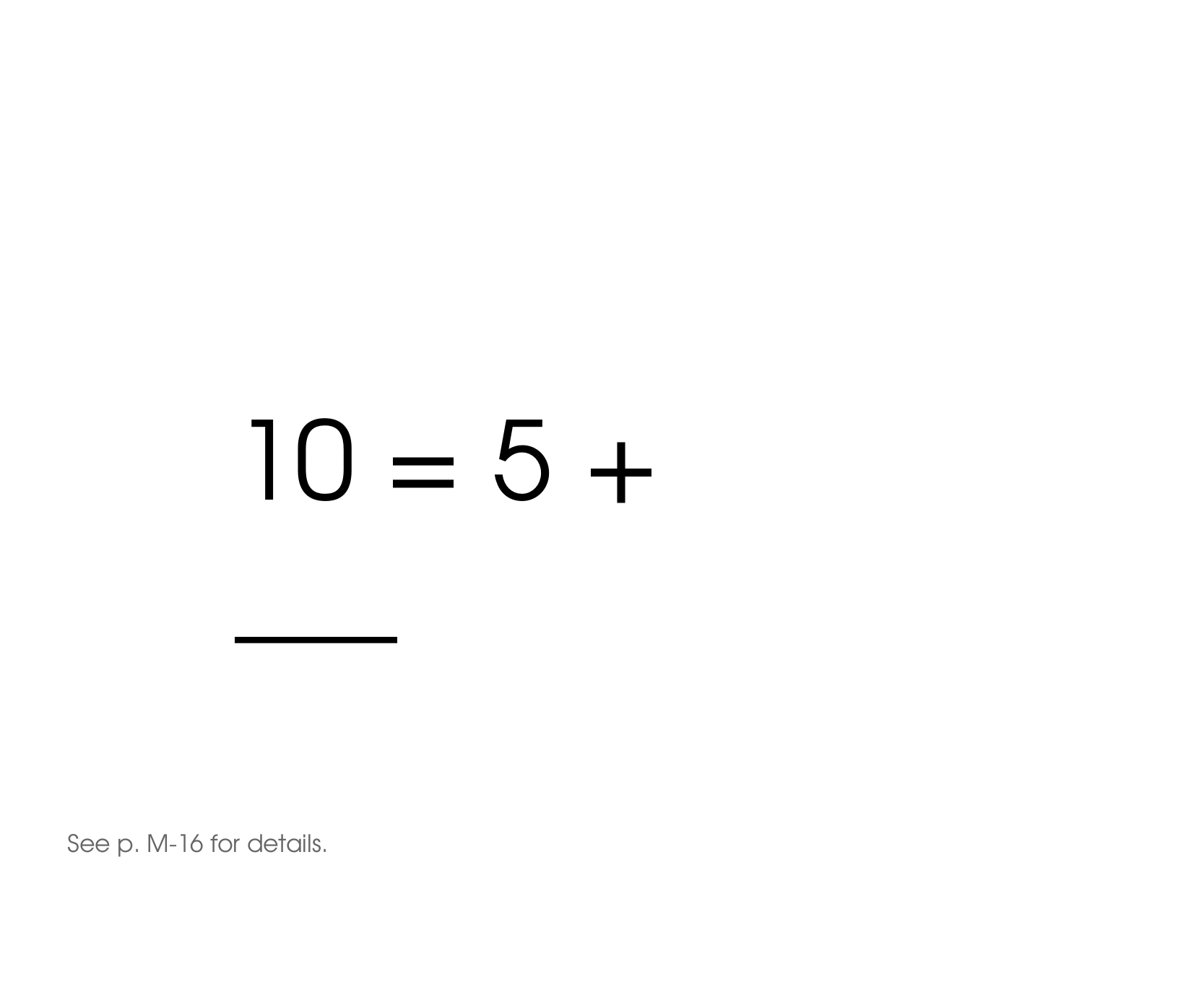

10 = 5 + ___
See p. M-16 for details.